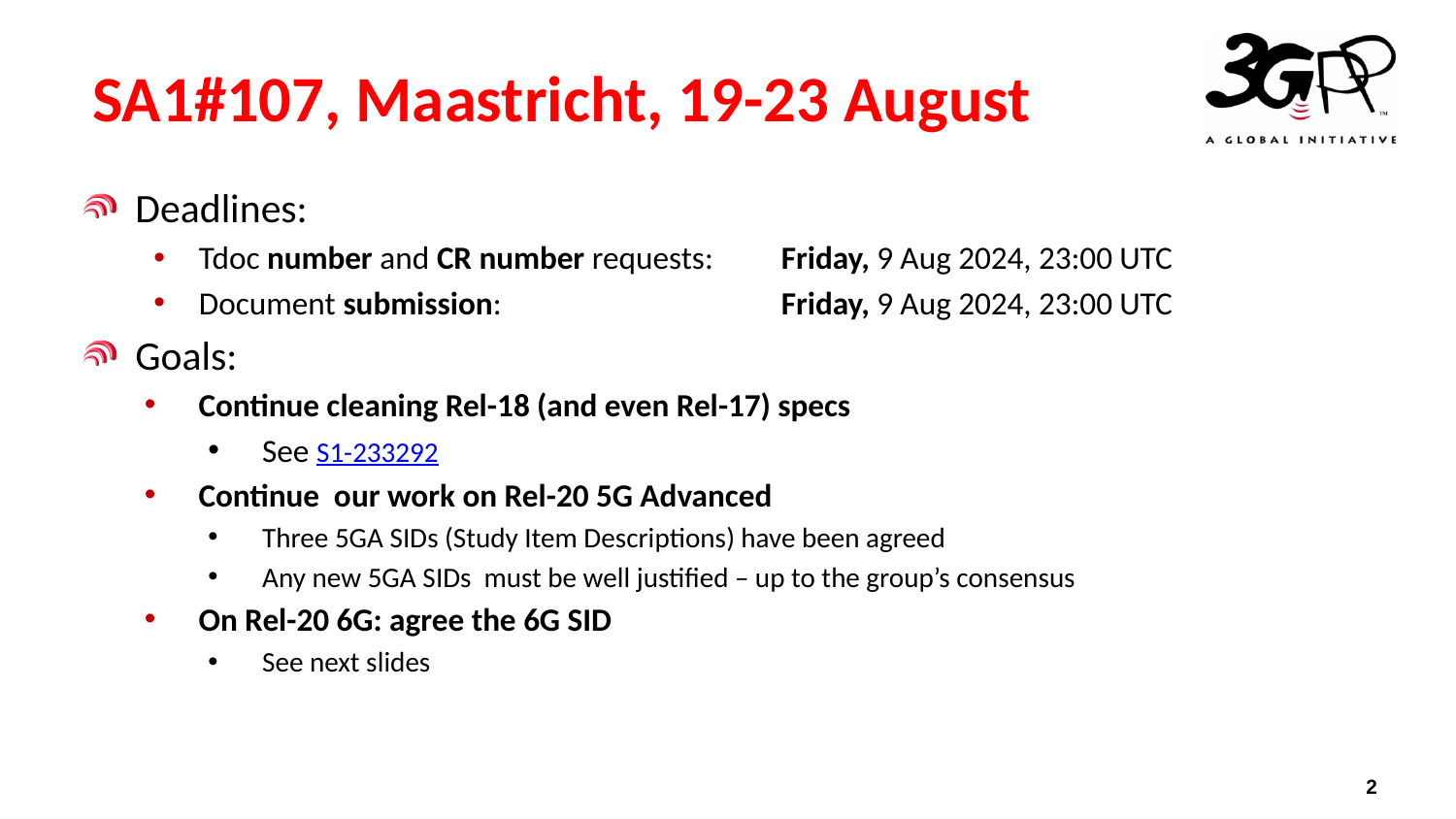

# SA1#107, Maastricht, 19-23 August
Deadlines:
Tdoc number and CR number requests:  	Friday, 9 Aug 2024, 23:00 UTC
Document submission:                		Friday, 9 Aug 2024, 23:00 UTC
Goals:
Continue cleaning Rel-18 (and even Rel-17) specs
See S1-233292
Continue  our work on Rel-20 5G Advanced
Three 5GA SIDs (Study Item Descriptions) have been agreed
Any new 5GA SIDs  must be well justified – up to the group’s consensus
On Rel-20 6G: agree the 6G SID
See next slides